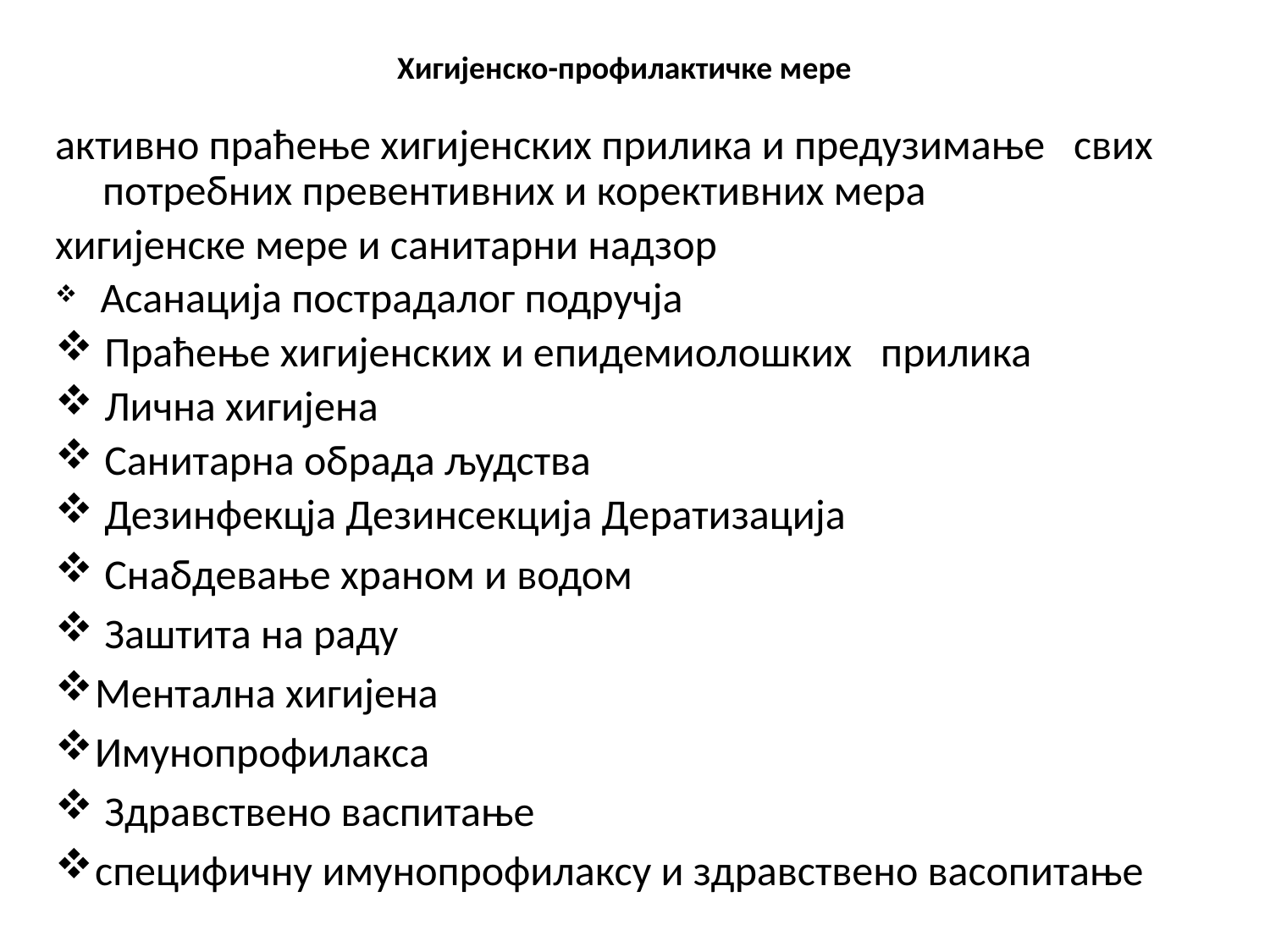

# Хигијенско-профилактичке мере
активно праћење хигијенских прилика и предузимање   свих потребних превентивних и корективних мера
хигијенске мере и санитарни надзор
 Асанација пострадалог подручја
 Праћење хигијенских и епидемиолошких   прилика
 Лична хигијена
 Санитарна обрада људства
 Дезинфекцја Дезинсекција Дератизација
 Снабдевање храном и водом
 Заштита на раду
Ментална хигијена
Имунопрофилакса
 Здравствено васпитање
специфичну имунопрофилаксу и здравствено васопитање